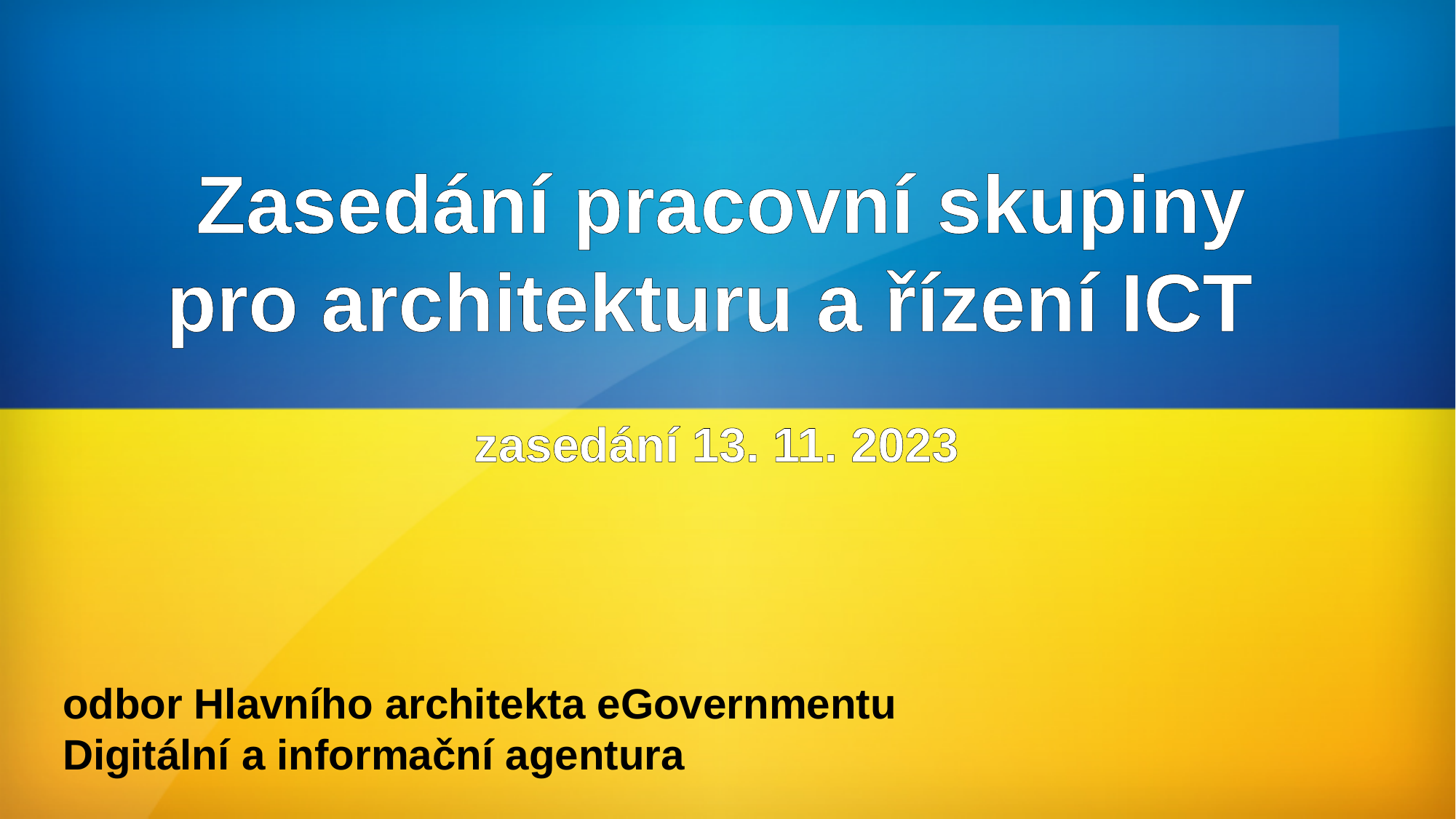

Zasedání pracovní skupiny pro architekturu a řízení ICT
 zasedání 13. 11. 2023
odbor Hlavního architekta eGovernmentu
Digitální a informační agentura